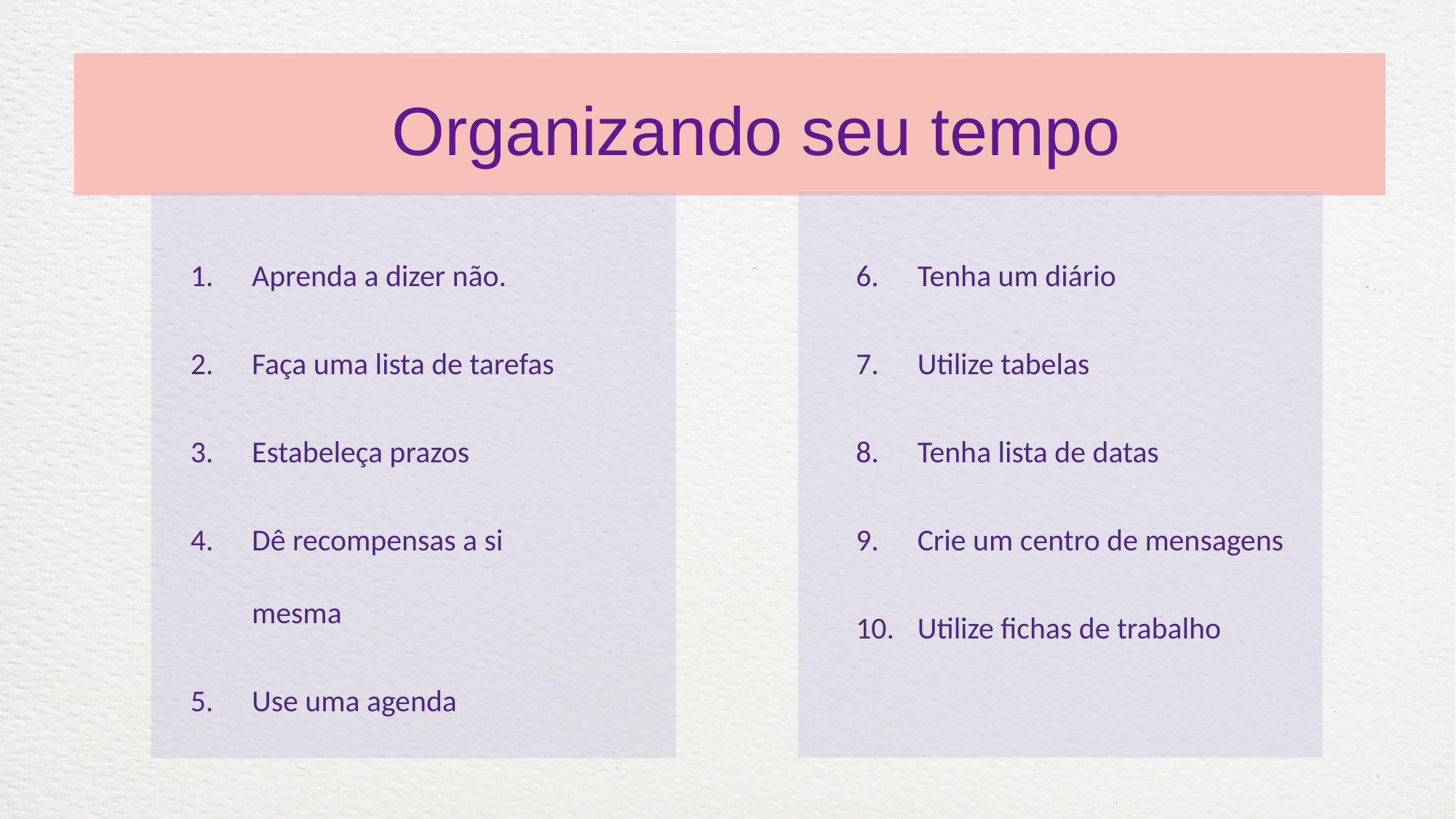

Organizando seu tempo

Aprenda a dizer não.
Faça uma lista de tarefas
Estabeleça prazos
Dê recompensas a si mesma
Use uma agenda
Tenha um diário
Utilize tabelas
Tenha lista de datas
Crie um centro de mensagens
Utilize fichas de trabalho